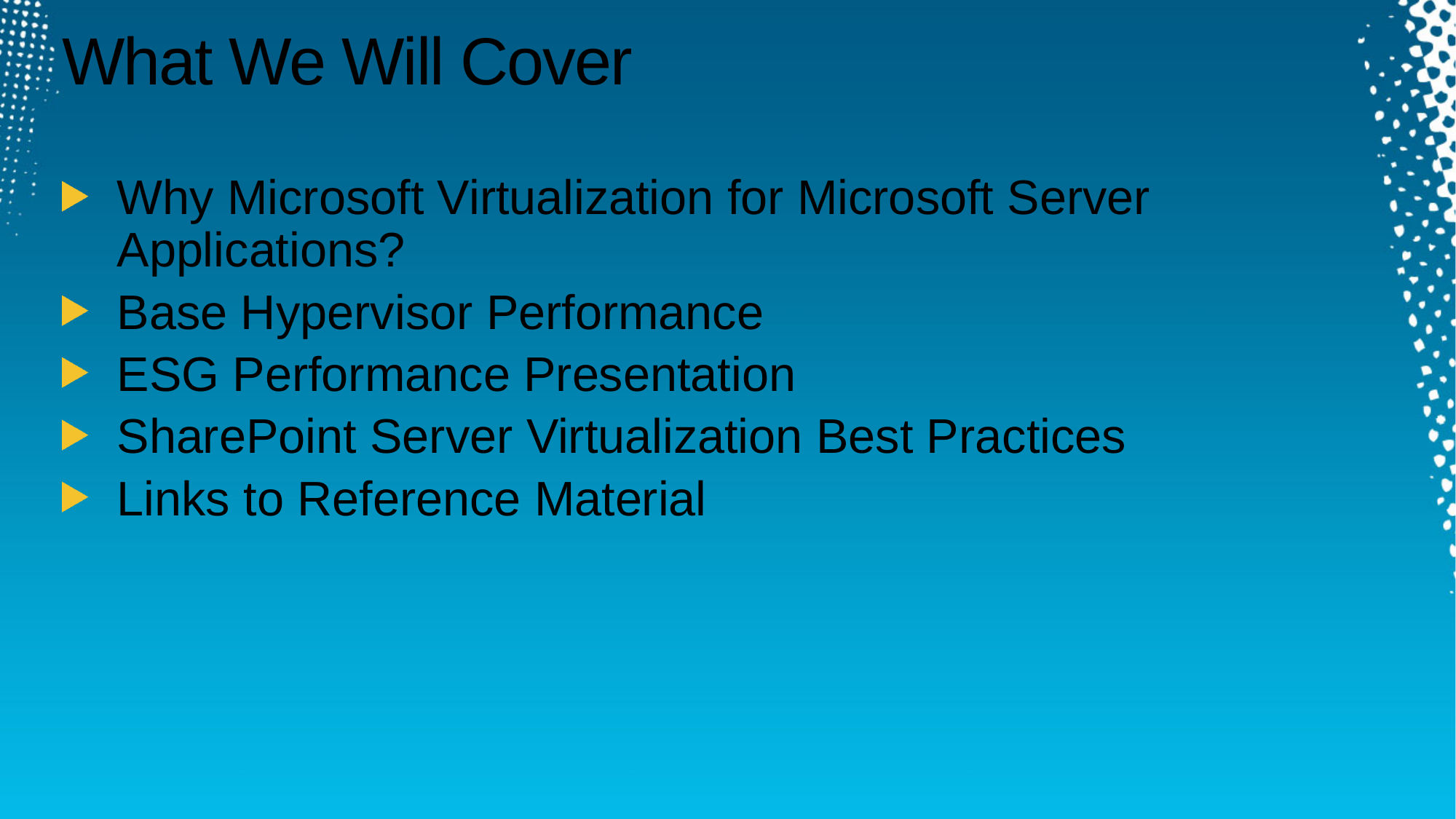

# What We Will Cover
Why Microsoft Virtualization for Microsoft Server Applications?
Base Hypervisor Performance
ESG Performance Presentation
SharePoint Server Virtualization Best Practices
Links to Reference Material